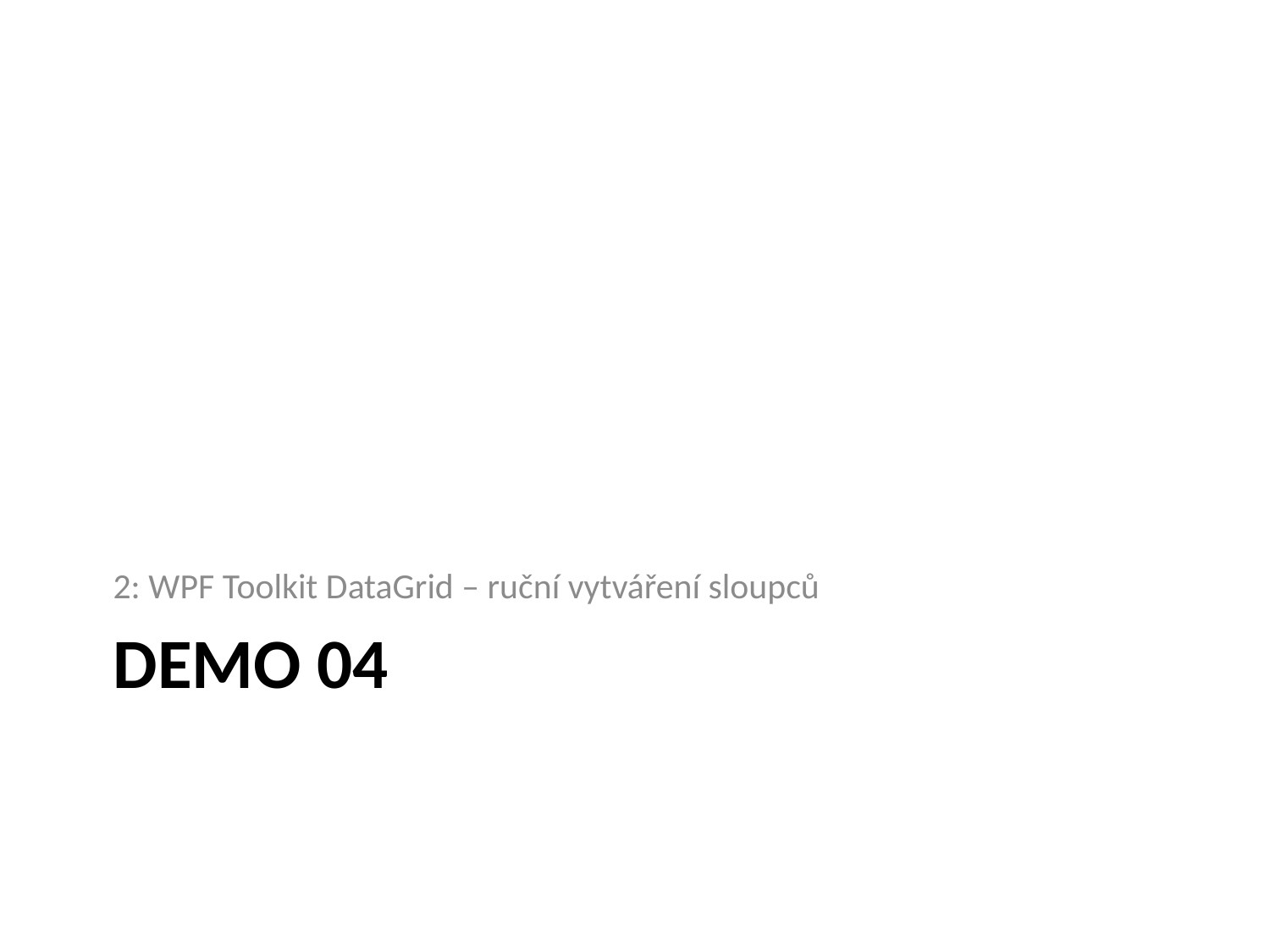

2: WPF Toolkit DataGrid – ruční vytváření sloupců
# DEMO 04